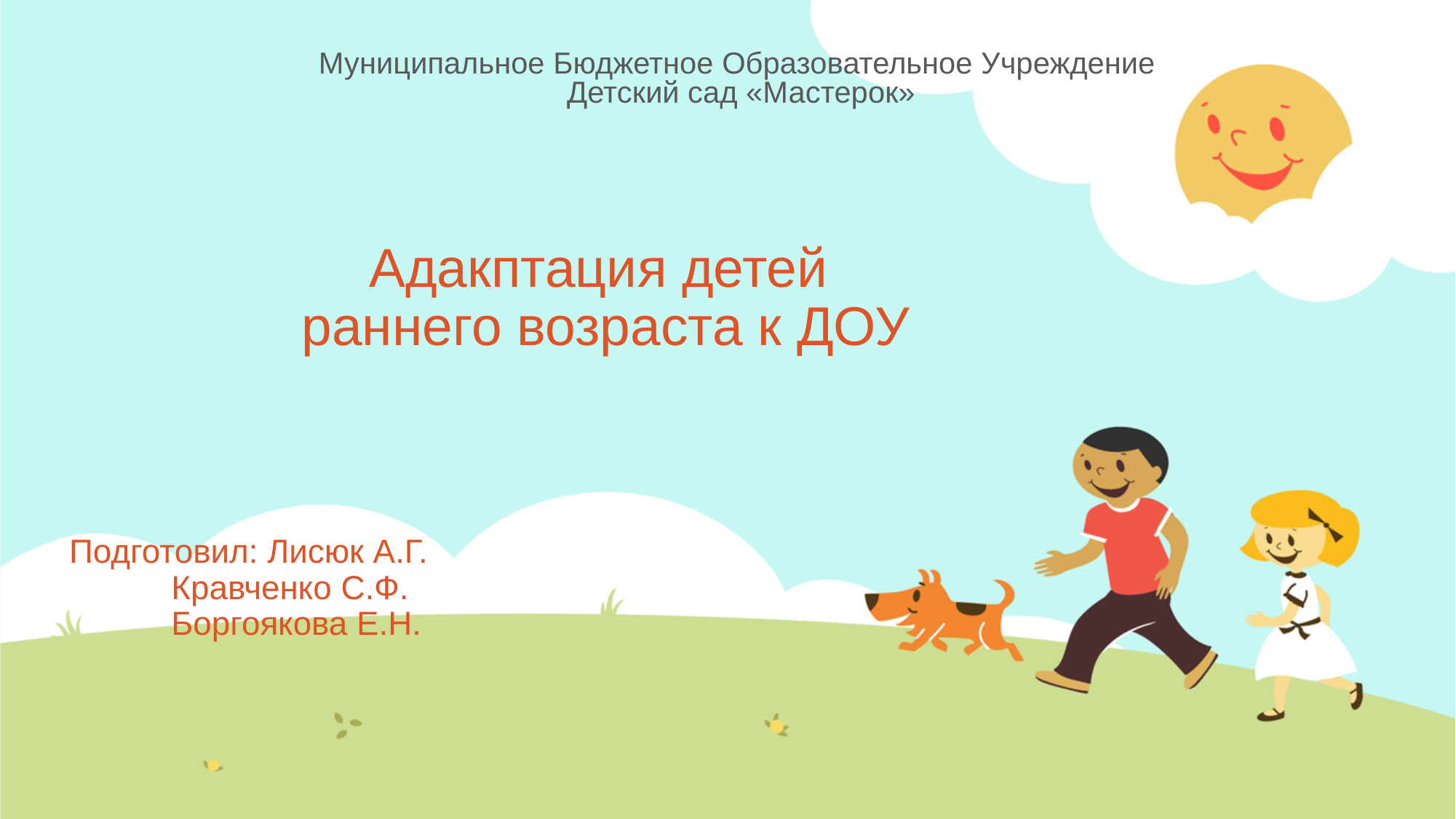

# Муниципальное Бюджетное Образовательное Учреждение Детский сад «Мастерок»
  Адакптация детей
  раннего возраста к ДОУ

Подготовил: Лисюк А.Г.
           Кравченко С.Ф.
           Боргоякова Е.Н.